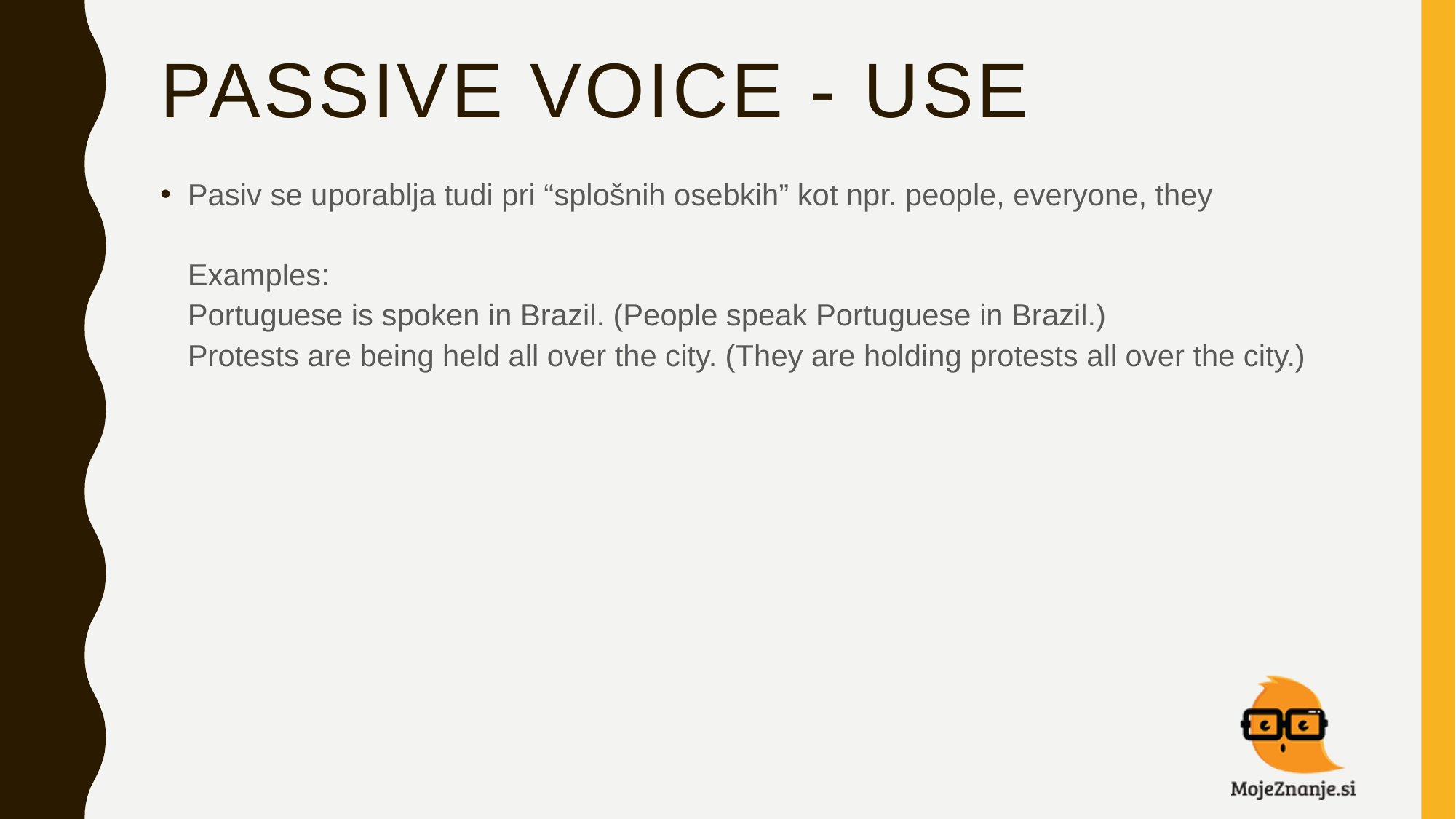

# PASSIVE VOICE - USE
Pasiv se uporablja tudi pri “splošnih osebkih” kot npr. people, everyone, they
Examples:
Portuguese is spoken in Brazil. (People speak Portuguese in Brazil.)
Protests are being held all over the city. (They are holding protests all over the city.)